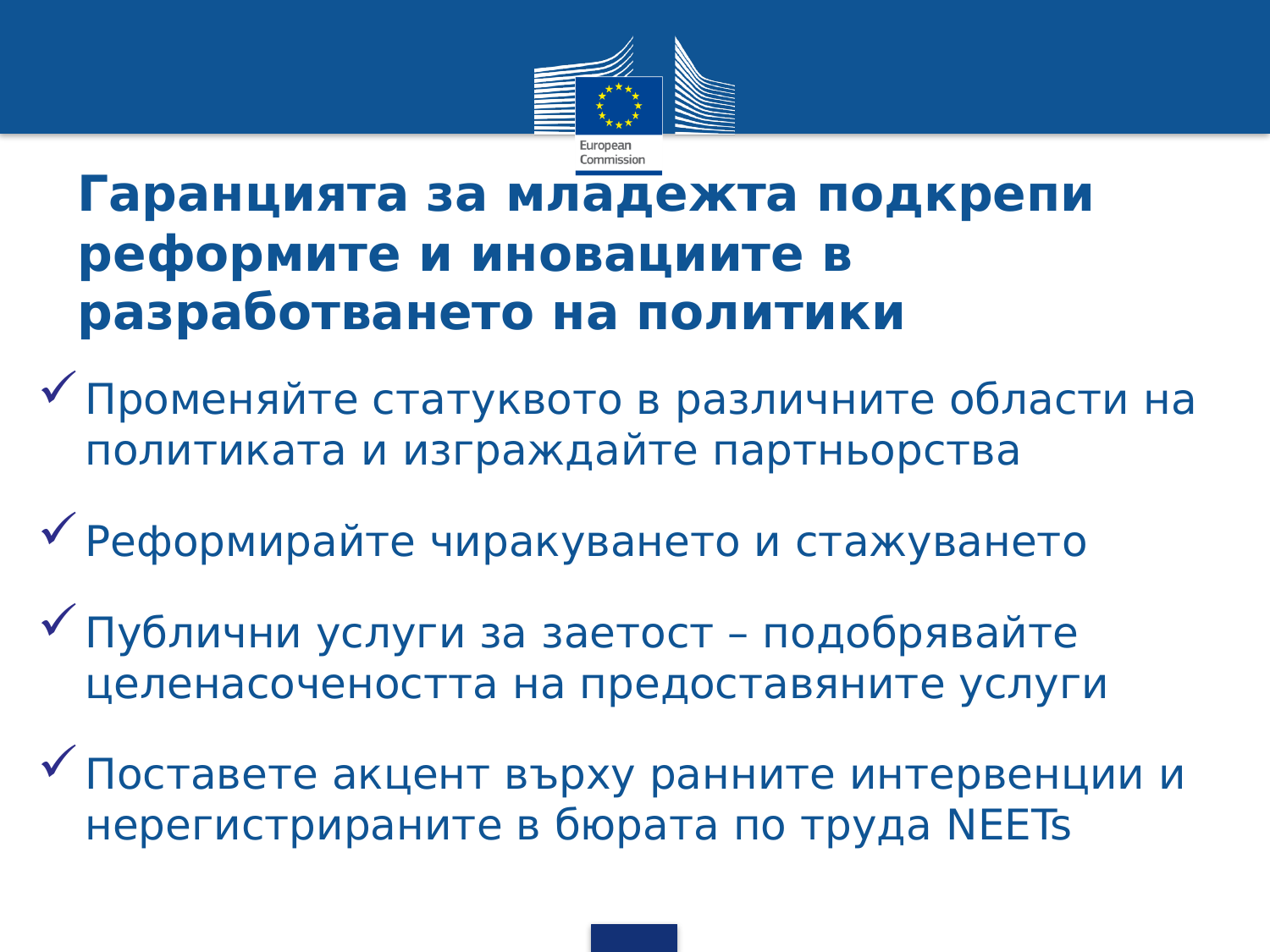

# Гаранцията за младежта подкрепи реформите и иновациите в разработването на политики
Променяйте статуквото в различните области на политиката и изграждайте партньорства
Реформирайте чиракуването и стажуването
Публични услуги за заетост – подобрявайте целенасочеността на предоставяните услуги
Поставете акцент върху ранните интервенции и нерегистрираните в бюрата по труда NEETs